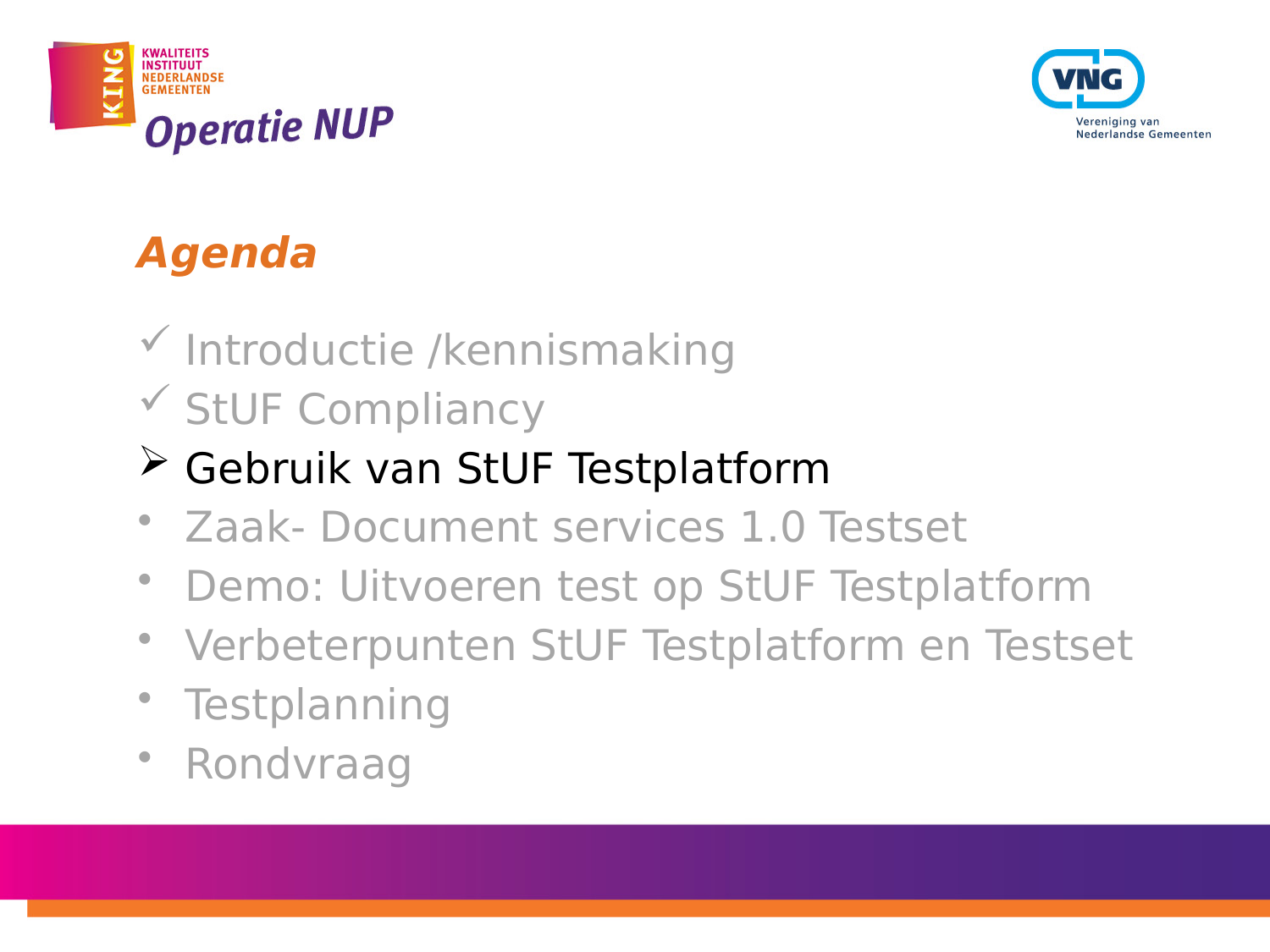

# Agenda
Introductie /kennismaking
StUF Compliancy
Gebruik van StUF Testplatform
Zaak- Document services 1.0 Testset
Demo: Uitvoeren test op StUF Testplatform
Verbeterpunten StUF Testplatform en Testset
Testplanning
Rondvraag